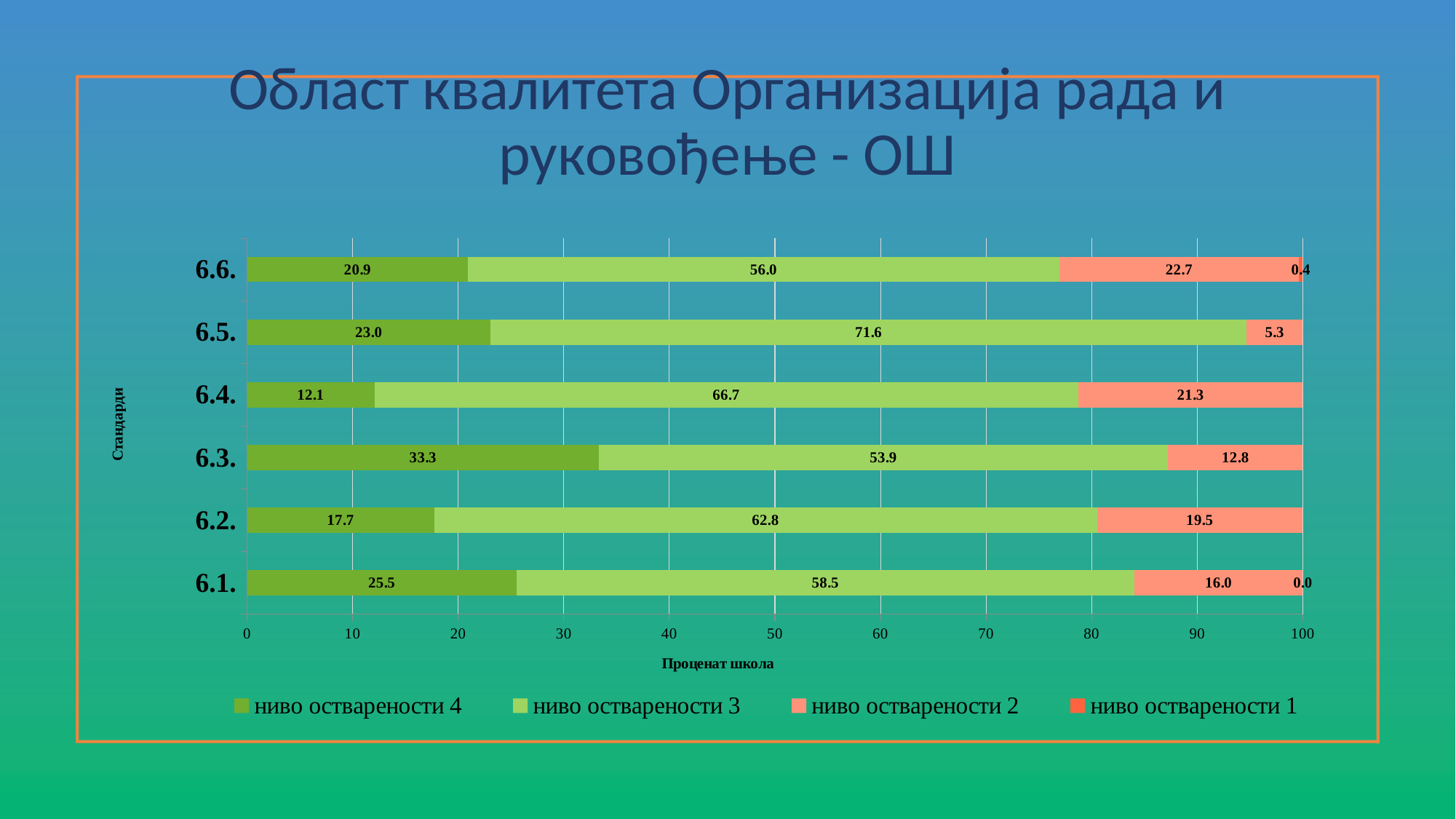

# Област квалитета Организација рада и руковођење - ОШ

### Chart

| Category | ниво остварености 4 | ниво остварености 3 | ниво остварености 2 | ниво остварености 1 |
|---|---|---|---|---|
| 6.1. | 25.53191489361702 | 58.51063829787234 | 15.957446808510639 | 0.0 |
| 6.2. | 17.73049645390071 | 62.76595744680851 | 19.50354609929078 | 0.0 |
| 6.3. | 33.33333333333333 | 53.90070921985816 | 12.76595744680851 | 0.0 |
| 6.4. | 12.056737588652481 | 66.66666666666666 | 21.27659574468085 | 0.0 |
| 6.5. | 23.04964539007092 | 71.63120567375887 | 5.319148936170213 | 0.0 |
| 6.6. | 20.921985815602838 | 56.02836879432624 | 22.69503546099291 | 0.3546099290780142 |